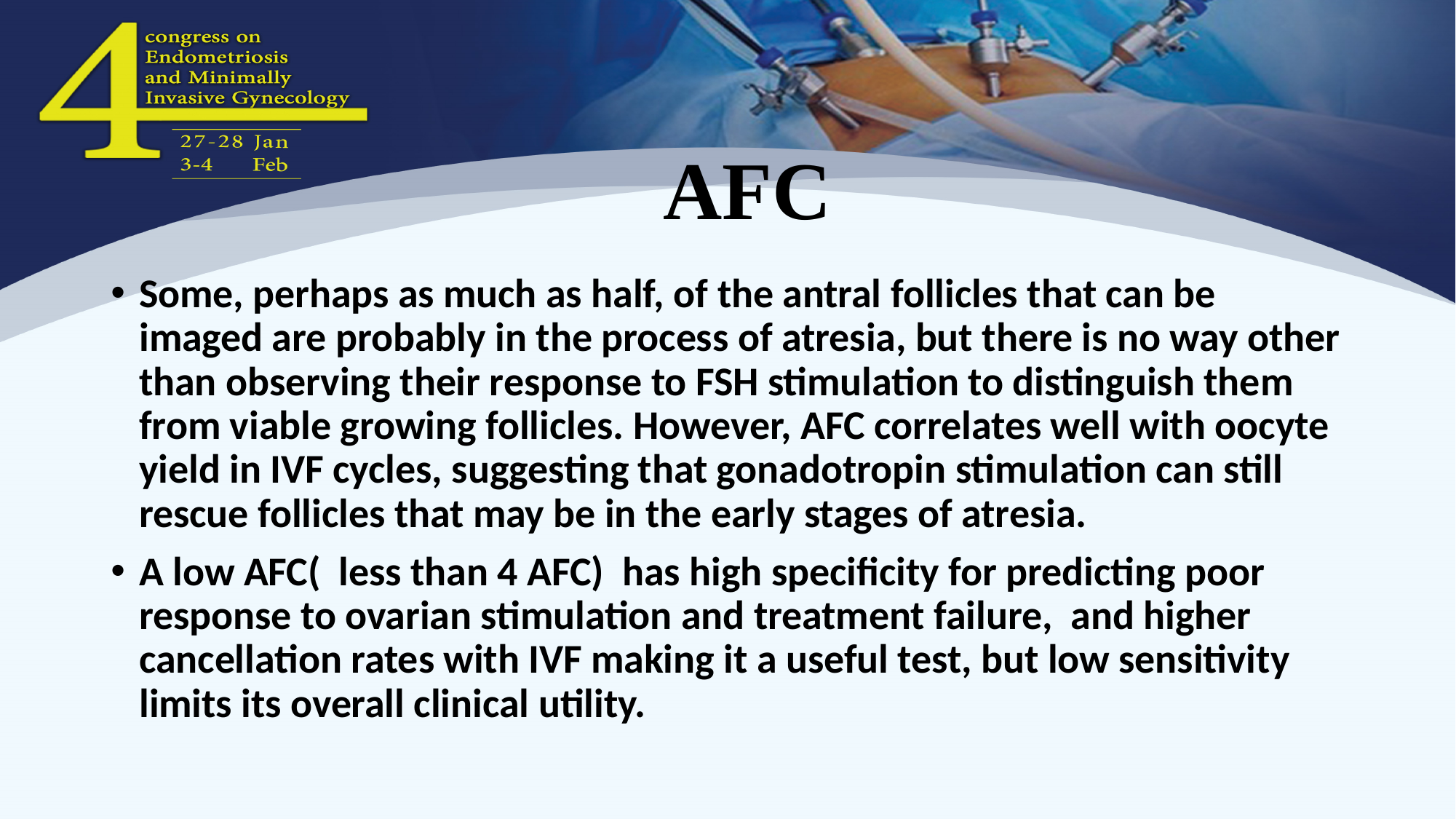

# AFC
Some, perhaps as much as half, of the antral follicles that can be imaged are probably in the process of atresia, but there is no way other than observing their response to FSH stimulation to distinguish them from viable growing follicles. However, AFC correlates well with oocyte yield in IVF cycles, suggesting that gonadotropin stimulation can still rescue follicles that may be in the early stages of atresia.
A low AFC(  less than 4 AFC)  has high specificity for predicting poor response to ovarian stimulation and treatment failure,  and higher cancellation rates with IVF making it a useful test, but low sensitivity limits its overall clinical utility.